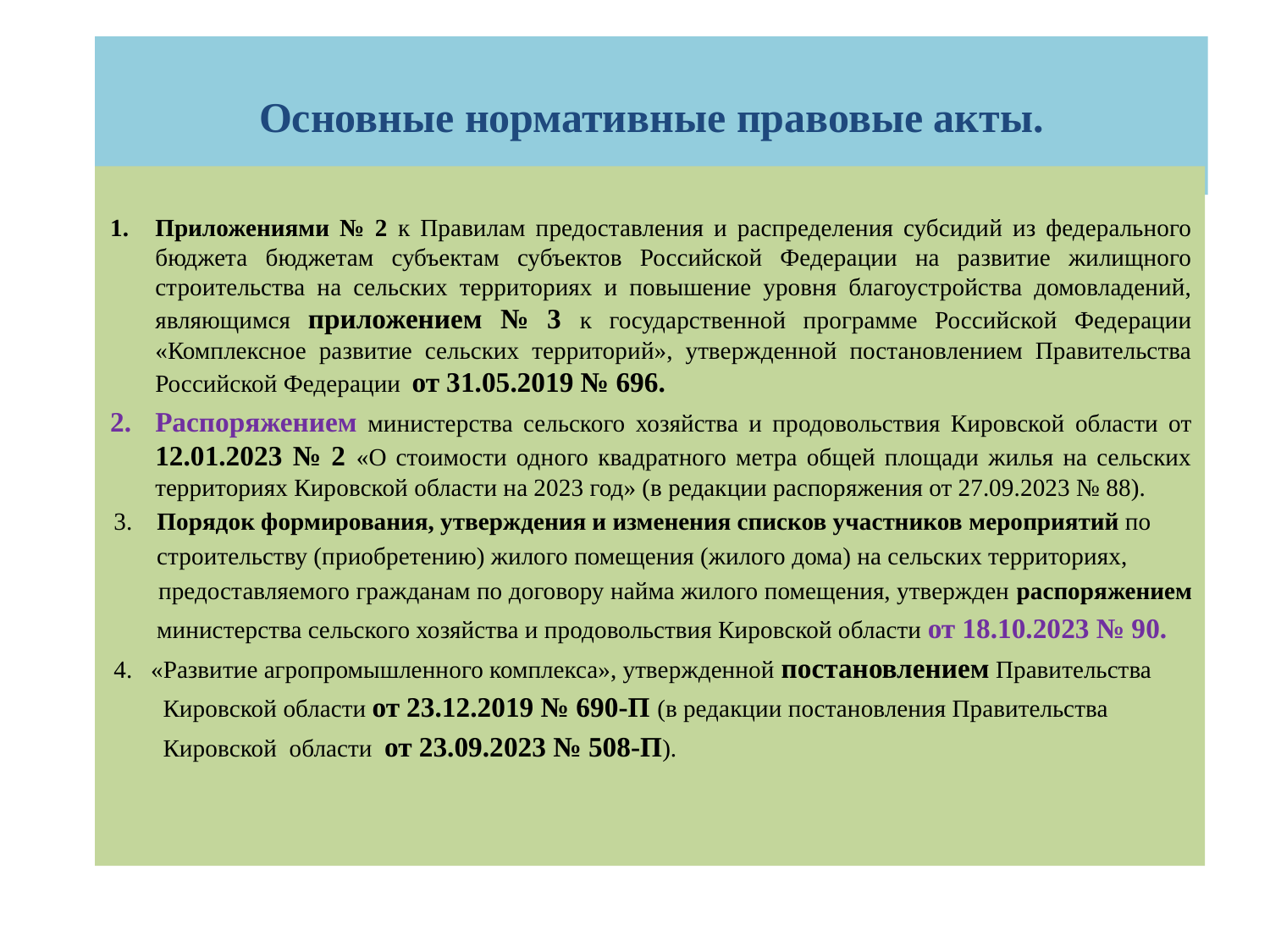

# Основные нормативные правовые акты.

Приложениями № 2 к Правилам предоставления и распределения субсидий из федерального бюджета бюджетам субъектам субъектов Российской Федерации на развитие жилищного строительства на сельских территориях и повышение уровня благоустройства домовладений, являющимся приложением № 3 к государственной программе Российской Федерации «Комплексное развитие сельских территорий», утвержденной постановлением Правительства Российской Федерации  от 31.05.2019 № 696.
Распоряжением министерства сельского хозяйства и продовольствия Кировской области от 12.01.2023 № 2 «О стоимости одного квадратного метра общей площади жилья на сельских территориях Кировской области на 2023 год» (в редакции распоряжения от 27.09.2023 № 88).
 3.    Порядок формирования, утверждения и изменения списков участников мероприятий по
        строительству (приобретению) жилого помещения (жилого дома) на сельских территориях,
        предоставляемого гражданам по договору найма жилого помещения, утвержден распоряжением
        министерства сельского хозяйства и продовольствия Кировской области от 18.10.2023 № 90.
 4.   «Развитие агропромышленного комплекса», утвержденной постановлением Правительства
         Кировской области от 23.12.2019 № 690-П (в редакции постановления Правительства
         Кировской  области  от 23.09.2023 № 508-П).